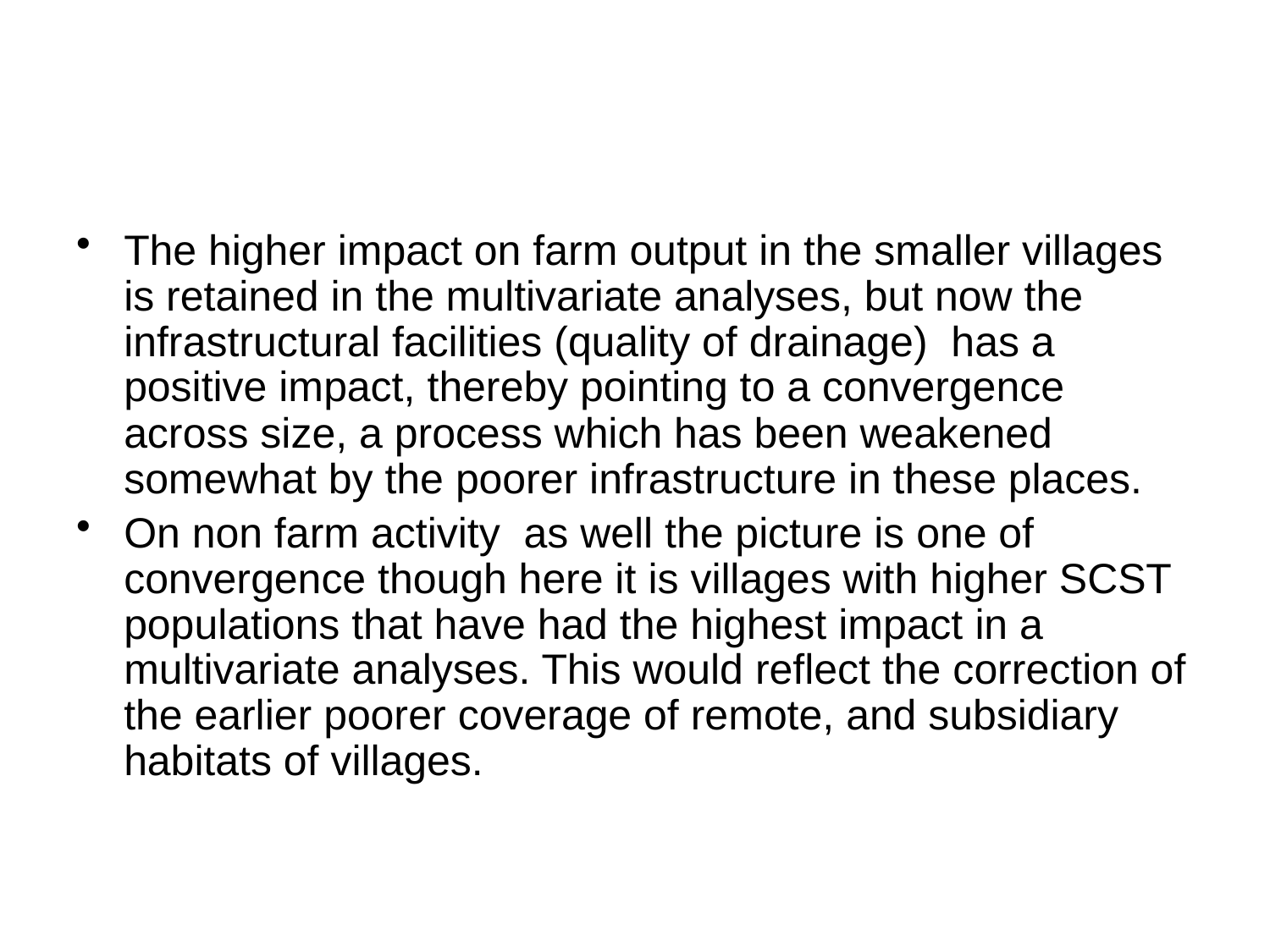

#
The higher impact on farm output in the smaller villages is retained in the multivariate analyses, but now the infrastructural facilities (quality of drainage)  has a positive impact, thereby pointing to a convergence across size, a process which has been weakened somewhat by the poorer infrastructure in these places.
On non farm activity  as well the picture is one of convergence though here it is villages with higher SCST populations that have had the highest impact in a multivariate analyses. This would reflect the correction of the earlier poorer coverage of remote, and subsidiary habitats of villages.